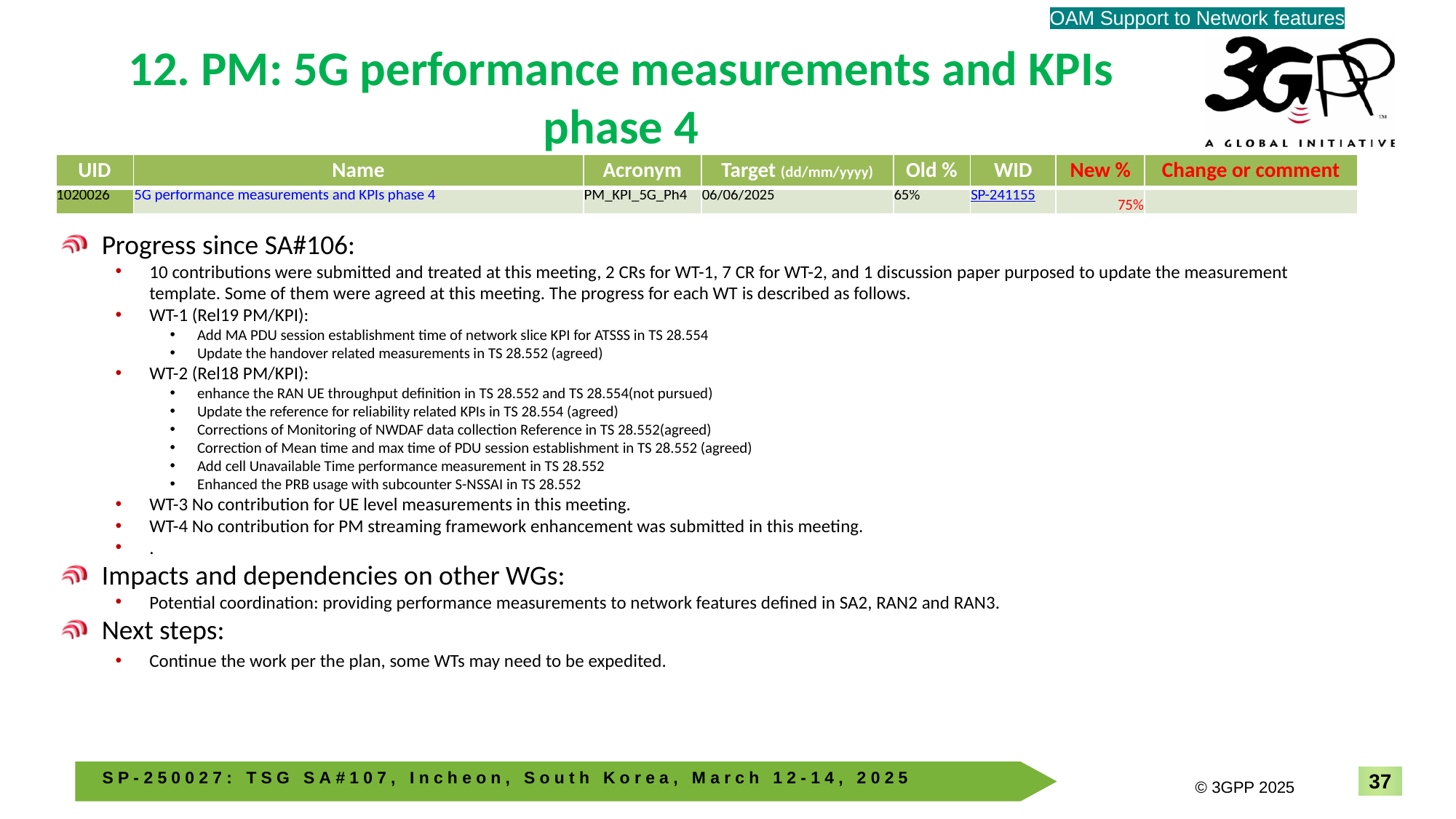

OAM Support to Network features
# 12. PM: 5G performance measurements and KPIs phase 4
| UID | Name | Acronym | Target (dd/mm/yyyy) | Old % | WID | New % | Change or comment |
| --- | --- | --- | --- | --- | --- | --- | --- |
| 1020026 | 5G performance measurements and KPIs phase 4 | PM\_KPI\_5G\_Ph4 | 06/06/2025 | 65% | SP-241155 | 75% |  |
Progress since SA#106:
10 contributions were submitted and treated at this meeting, 2 CRs for WT-1, 7 CR for WT-2, and 1 discussion paper purposed to update the measurement template. Some of them were agreed at this meeting. The progress for each WT is described as follows.
WT-1 (Rel19 PM/KPI):
Add MA PDU session establishment time of network slice KPI for ATSSS in TS 28.554
Update the handover related measurements in TS 28.552 (agreed)
WT-2 (Rel18 PM/KPI):
enhance the RAN UE throughput definition in TS 28.552 and TS 28.554(not pursued)
Update the reference for reliability related KPIs in TS 28.554 (agreed)
Corrections of Monitoring of NWDAF data collection Reference in TS 28.552(agreed)
Correction of Mean time and max time of PDU session establishment in TS 28.552 (agreed)
Add cell Unavailable Time performance measurement in TS 28.552
Enhanced the PRB usage with subcounter S-NSSAI in TS 28.552
WT-3 No contribution for UE level measurements in this meeting.
WT-4 No contribution for PM streaming framework enhancement was submitted in this meeting.
.
Impacts and dependencies on other WGs:
Potential coordination: providing performance measurements to network features defined in SA2, RAN2 and RAN3.
Next steps:
Continue the work per the plan, some WTs may need to be expedited.